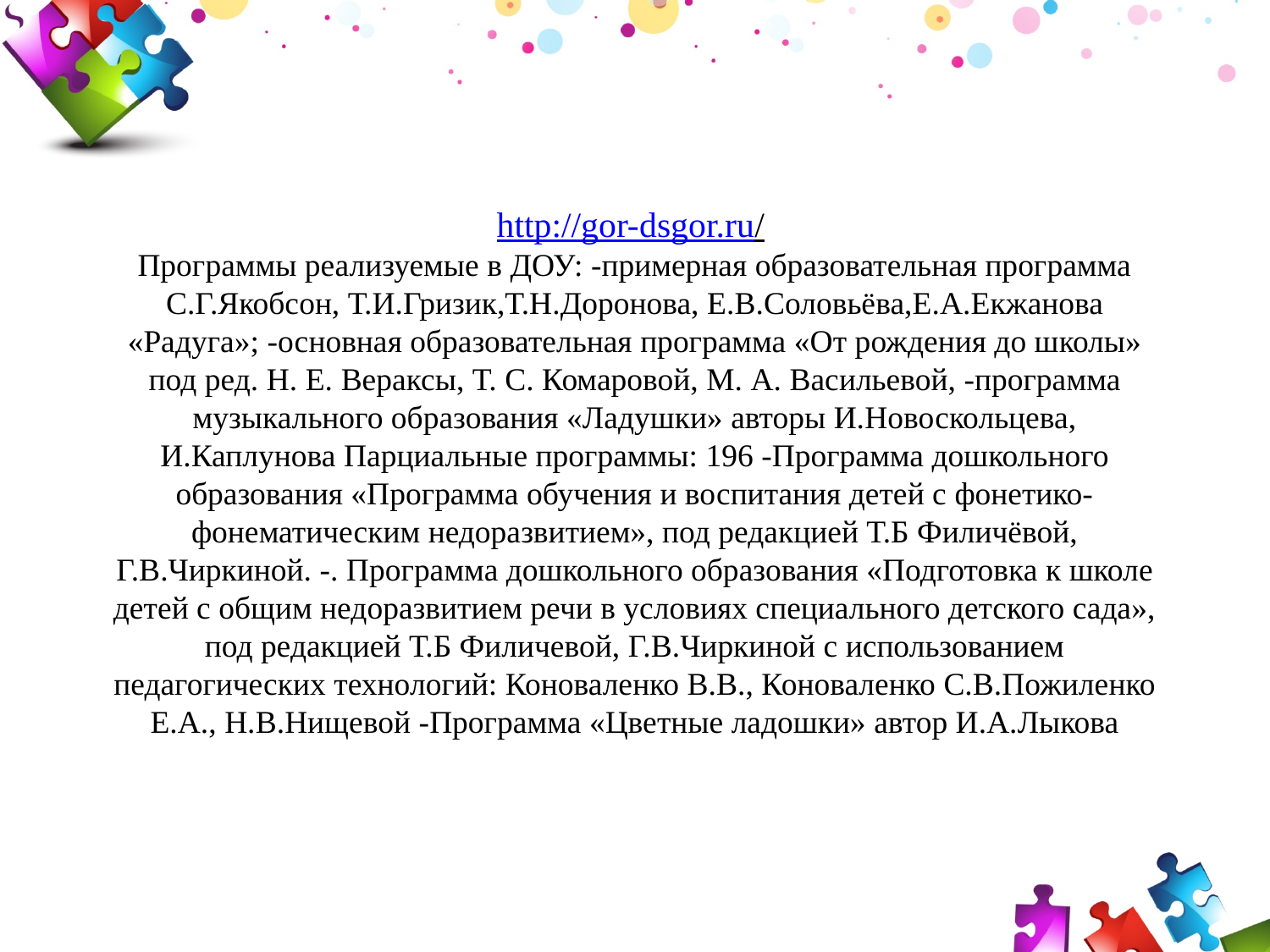

http://gor-dsgor.ru/
Программы реализуемые в ДОУ: -примерная образовательная программа С.Г.Якобсон, Т.И.Гризик,Т.Н.Доронова, Е.В.Соловьёва,Е.А.Екжанова «Радуга»; -основная образовательная программа «От рождения до школы» под ред. Н. Е. Вераксы, Т. С. Комаровой, М. А. Васильевой, -программа музыкального образования «Ладушки» авторы И.Новоскольцева, И.Каплунова Парциальные программы: 196 -Программа дошкольного образования «Программа обучения и воспитания детей с фонетико-фонематическим недоразвитием», под редакцией Т.Б Филичёвой, Г.В.Чиркиной. -. Программа дошкольного образования «Подготовка к школе детей с общим недоразвитием речи в условиях специального детского сада», под редакцией Т.Б Филичевой, Г.В.Чиркиной с использованием педагогических технологий: Коноваленко В.В., Коноваленко С.В.Пожиленко Е.А., Н.В.Нищевой -Программа «Цветные ладошки» автор И.А.Лыкова